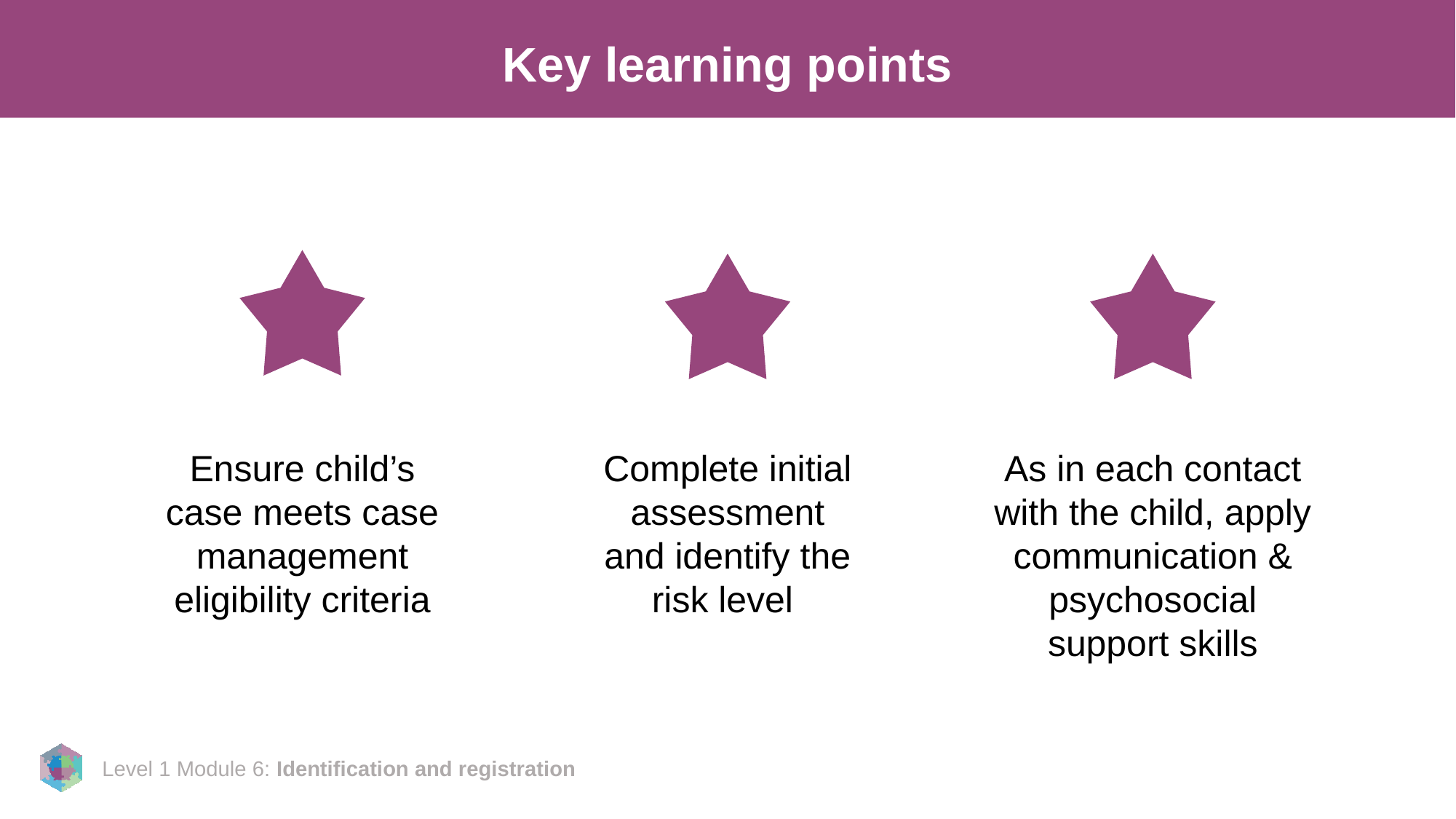

# Key learning points

Ensure child’s case meets case management eligibility criteria
Complete initial assessment and identify the risk level
As in each contact with the child, apply communication & psychosocial support skills